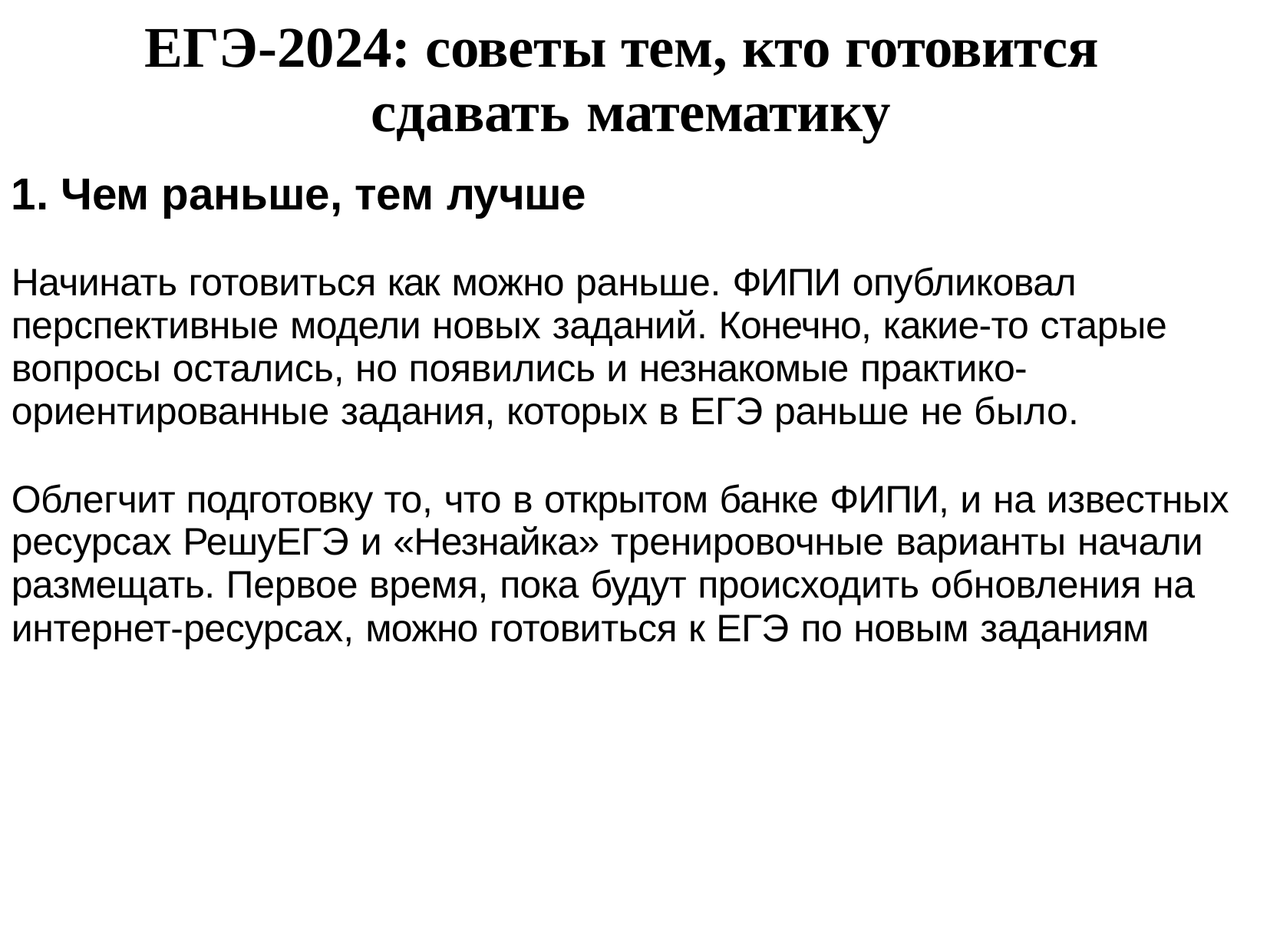

# ЕГЭ-2024: советы тем, кто готовится  сдавать	математику
1. Чем раньше, тем лучше
Начинать готовиться как можно раньше. ФИПИ опубликовал
перспективные модели новых заданий. Конечно, какие-то старые  вопросы остались, но появились и незнакомые практико-  ориентированные задания, которых в ЕГЭ раньше не было.

Облегчит подготовку то, что в открытом банке ФИПИ, и на известных  ресурсах РешуЕГЭ и «Незнайка» тренировочные варианты начали  размещать. Первое время, пока будут происходить обновления на
интернет-ресурсах, можно готовиться к ЕГЭ по новым заданиям